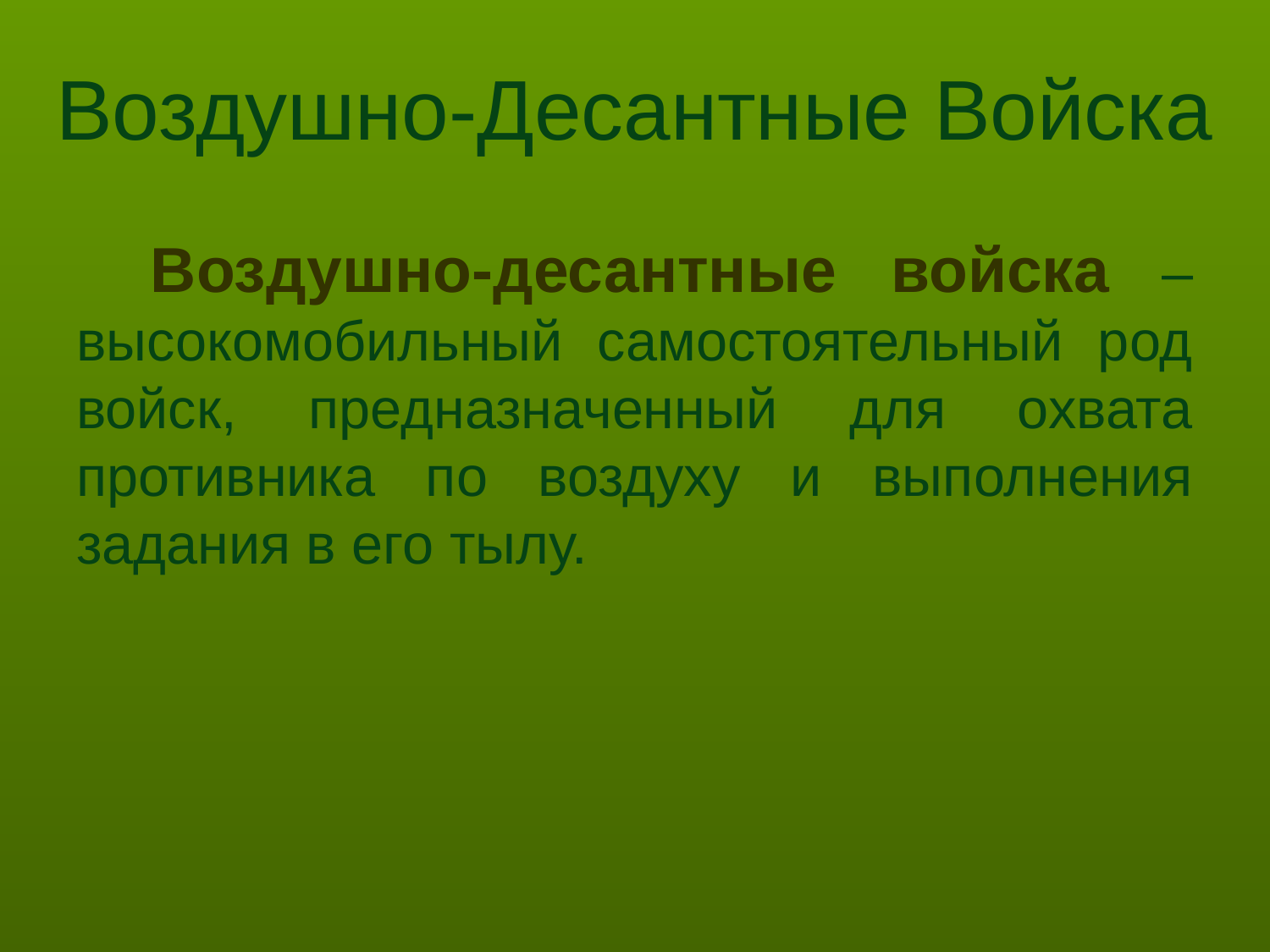

# Воздушно-Десантные Войска
Воздушно-десантные войска – высокомобильный самостоятельный род войск, предназначенный для охвата противника по воздуху и выполнения задания в его тылу.